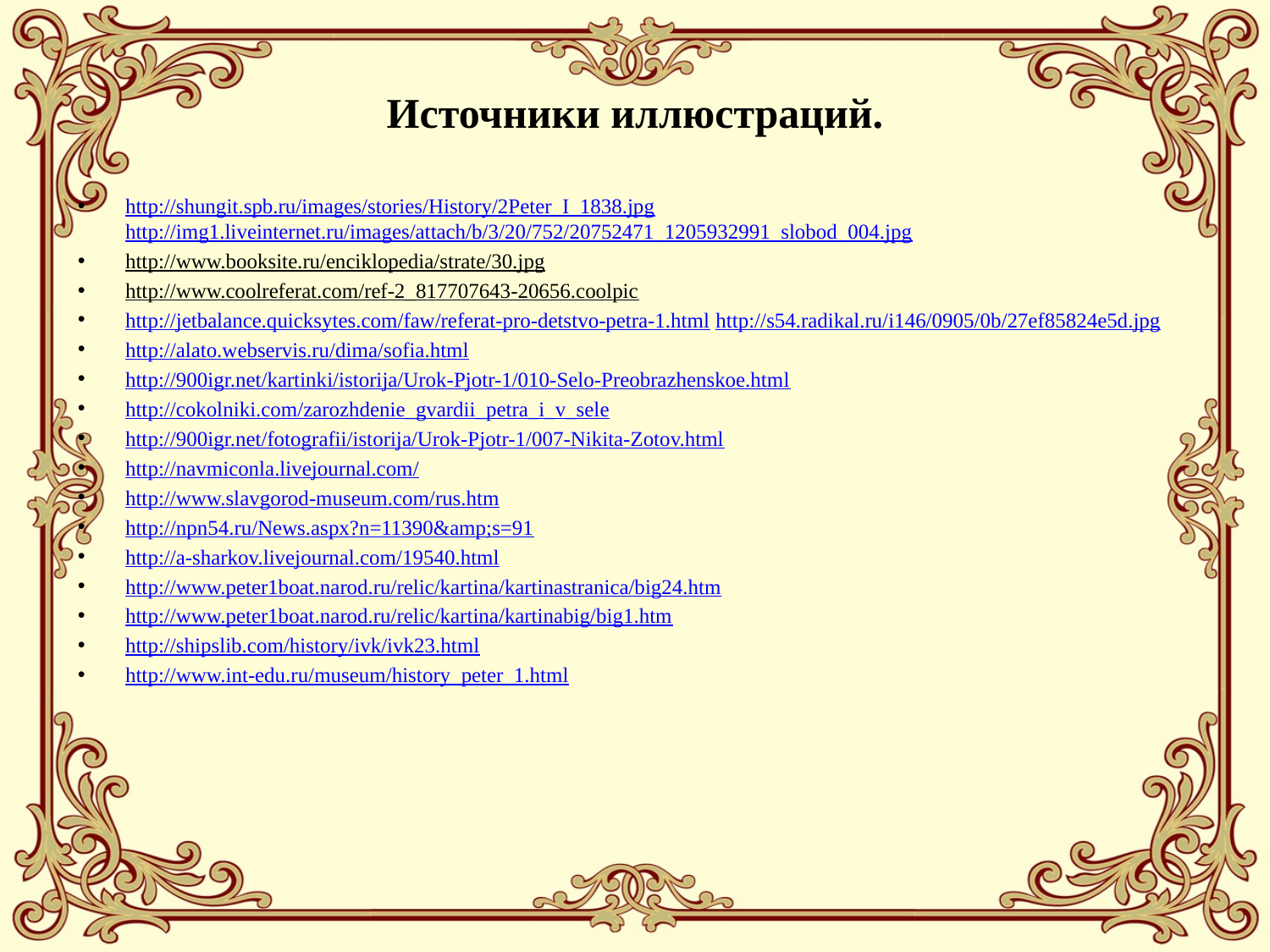

# Источники иллюстраций.
http://shungit.spb.ru/images/stories/History/2Peter_I_1838.jpg http://img1.liveinternet.ru/images/attach/b/3/20/752/20752471_1205932991_slobod_004.jpg
http://www.booksite.ru/enciklopedia/strate/30.jpg
http://www.coolreferat.com/ref-2_817707643-20656.coolpic
http://jetbalance.quicksytes.com/faw/referat-pro-detstvo-petra-1.html http://s54.radikal.ru/i146/0905/0b/27ef85824e5d.jpg
http://alato.webservis.ru/dima/sofia.html
http://900igr.net/kartinki/istorija/Urok-Pjotr-1/010-Selo-Preobrazhenskoe.html
http://cokolniki.com/zarozhdenie_gvardii_petra_i_v_sele
http://900igr.net/fotografii/istorija/Urok-Pjotr-1/007-Nikita-Zotov.html
http://navmiconla.livejournal.com/
http://www.slavgorod-museum.com/rus.htm
http://npn54.ru/News.aspx?n=11390&amp;s=91
http://a-sharkov.livejournal.com/19540.html
http://www.peter1boat.narod.ru/relic/kartina/kartinastranica/big24.htm
http://www.peter1boat.narod.ru/relic/kartina/kartinabig/big1.htm
http://shipslib.com/history/ivk/ivk23.html
http://www.int-edu.ru/museum/history_peter_1.html